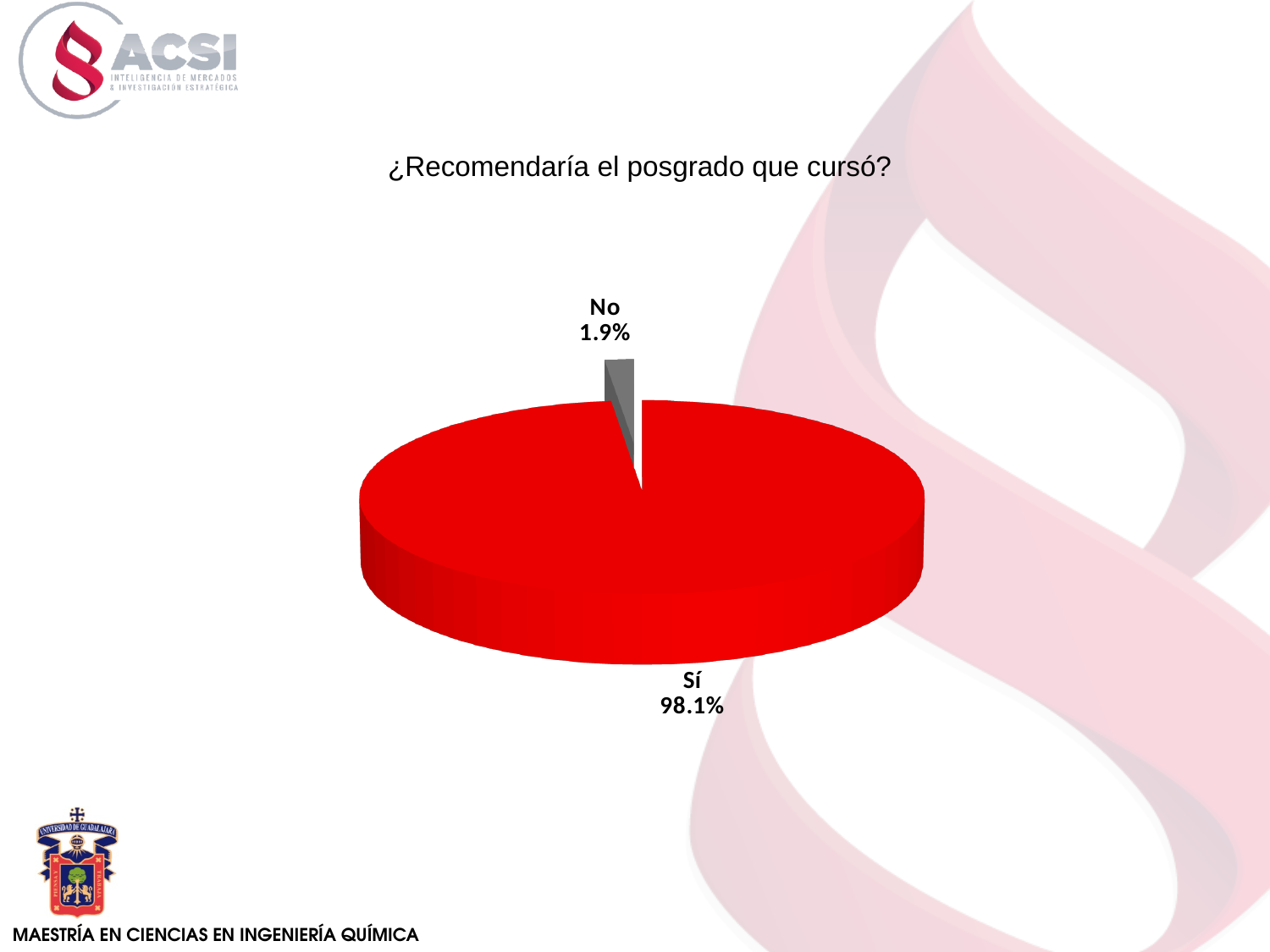

[unsupported chart]

¿Recomendaría el posgrado que cursó?